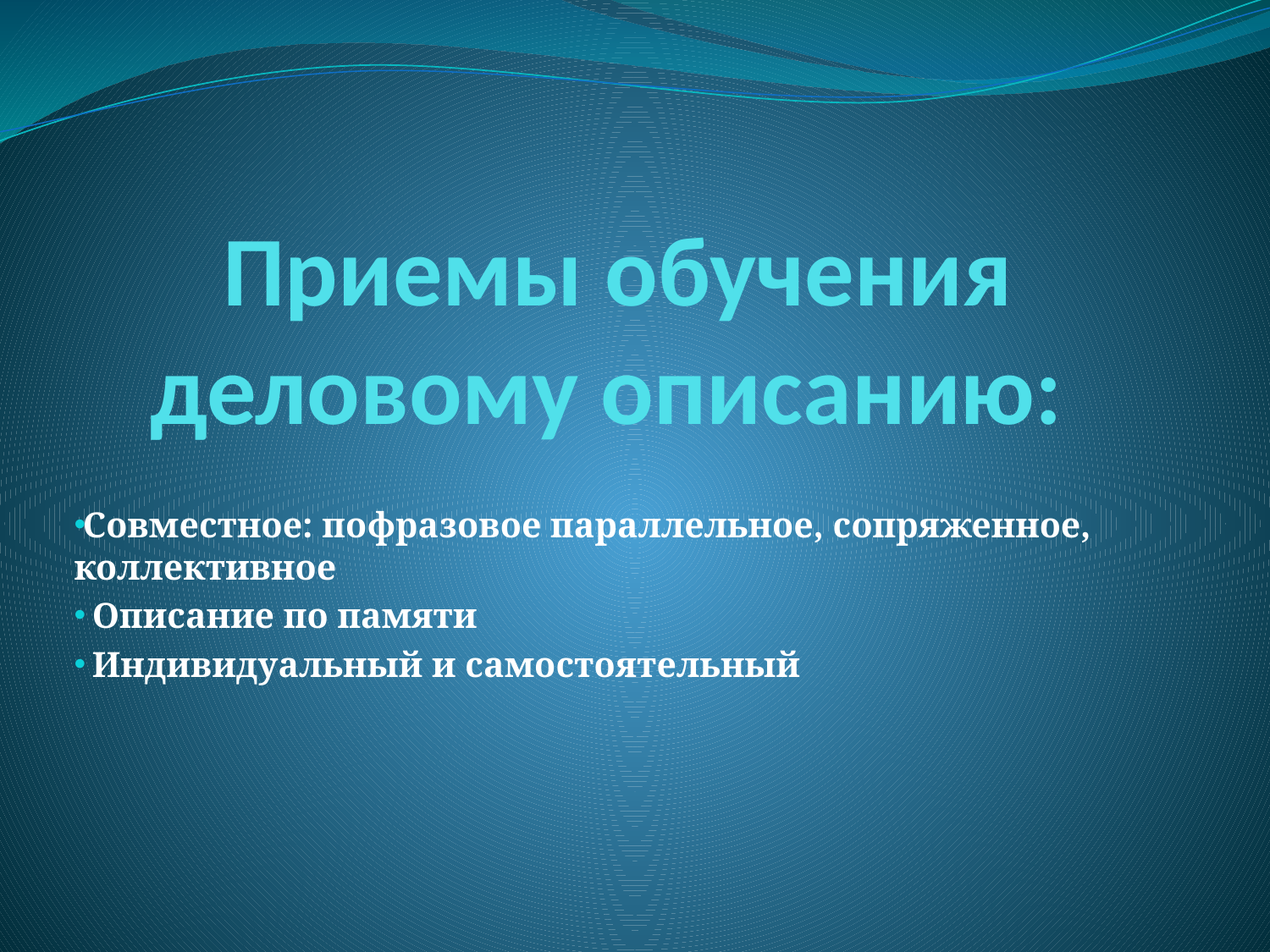

# Приемы обучения деловому описанию:

Совместное: пофразовое параллельное, сопряженное, коллективное
 Описание по памяти
 Индивидуальный и самостоятельный